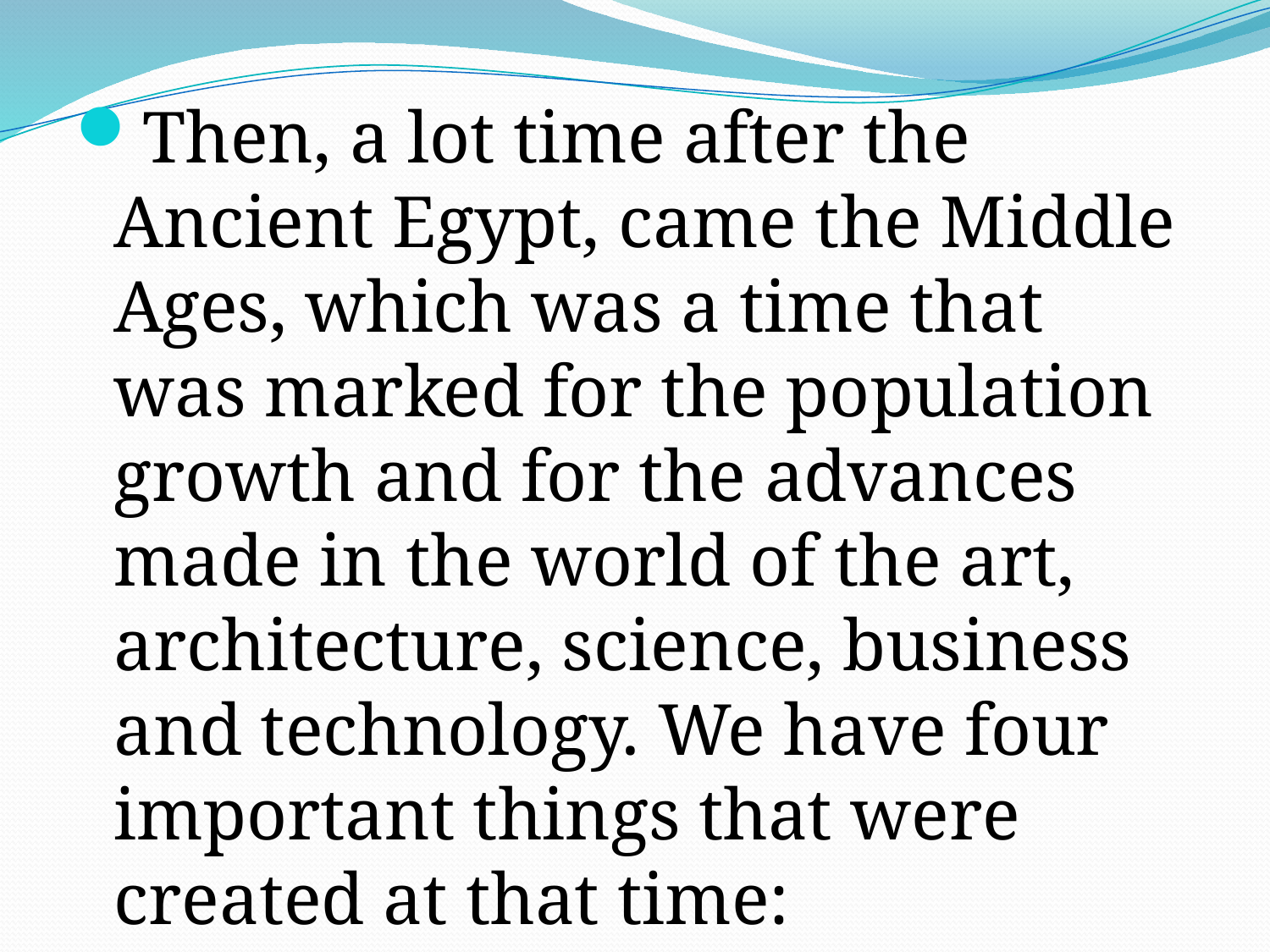

Then, a lot time after the Ancient Egypt, came the Middle Ages, which was a time that was marked for the population growth and for the advances made in the world of the art, architecture, science, business and technology. We have four important things that were created at that time: